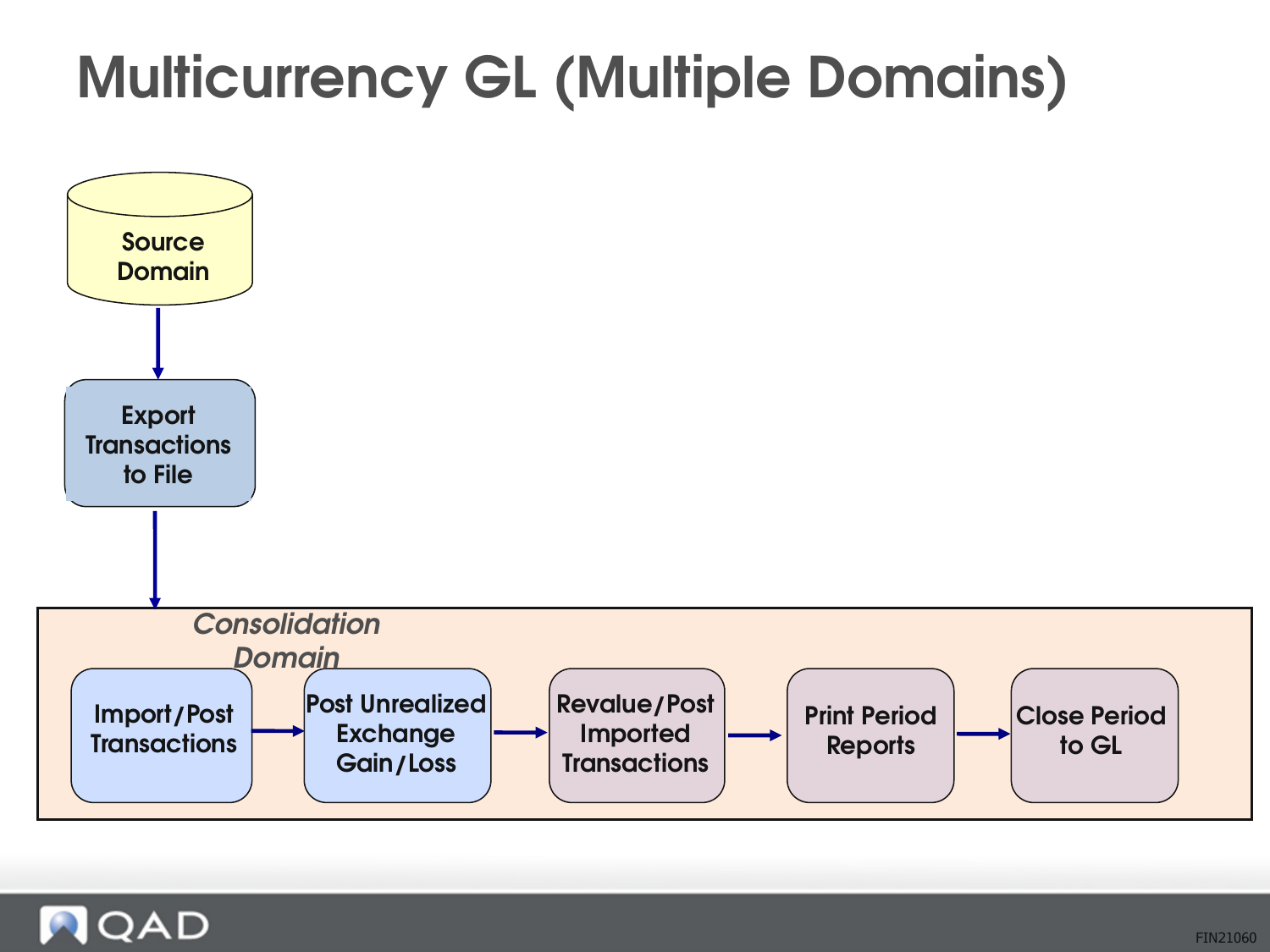

# Multicurrency GL (Multiple Domains)

Source Domain

Export Transactions to File

Consolidation Domain

Import/Post Transactions

Post Unrealized Exchange Gain/Loss

Revalue/Post Imported Transactions

Print Period Reports

Close Period to GL

FIN21060